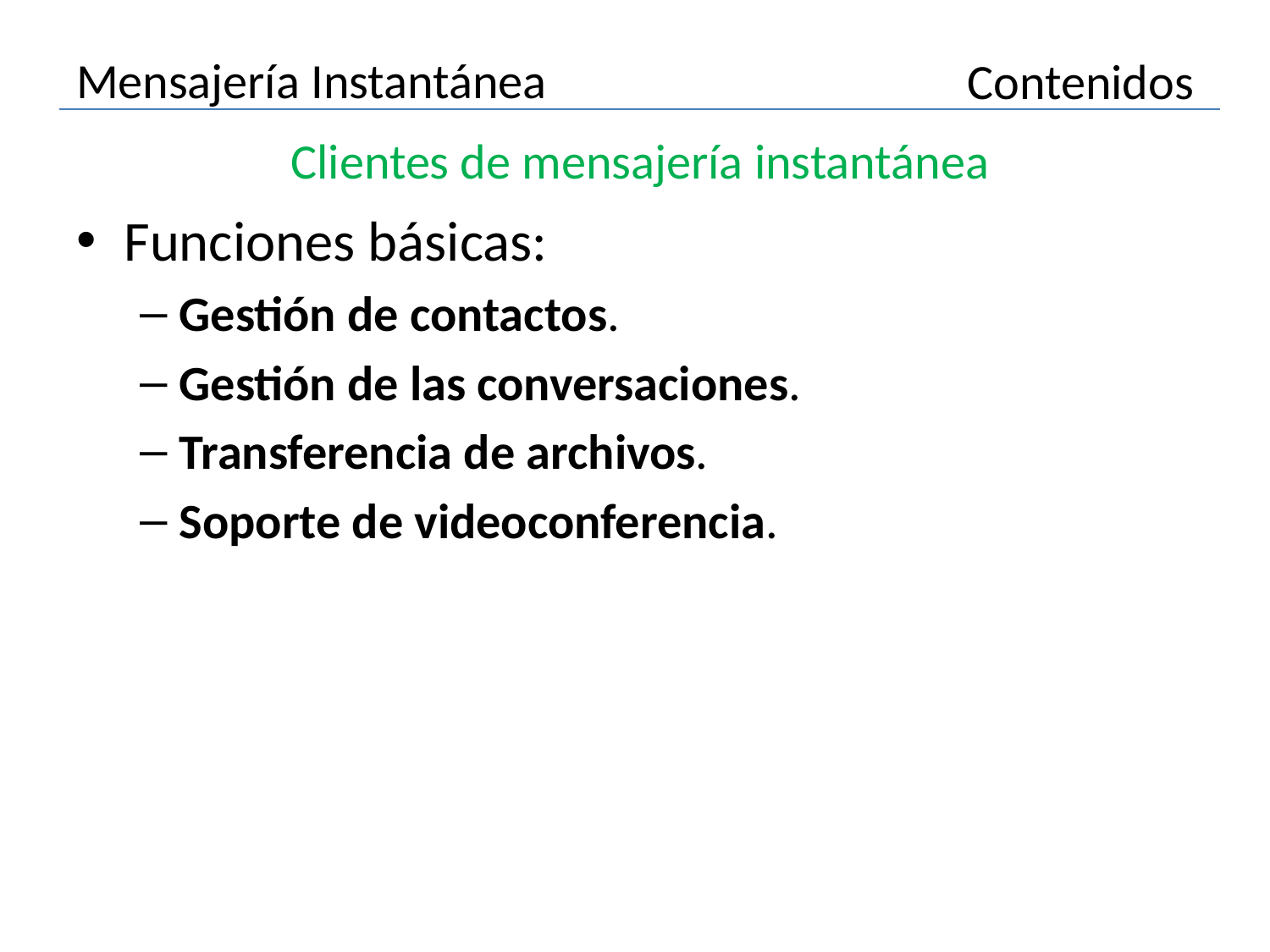

# Mensajería Instantánea
Contenidos
Clientes de mensajería instantánea
Funciones básicas:
Gestión de contactos.
Gestión de las conversaciones.
Transferencia de archivos.
Soporte de videoconferencia.